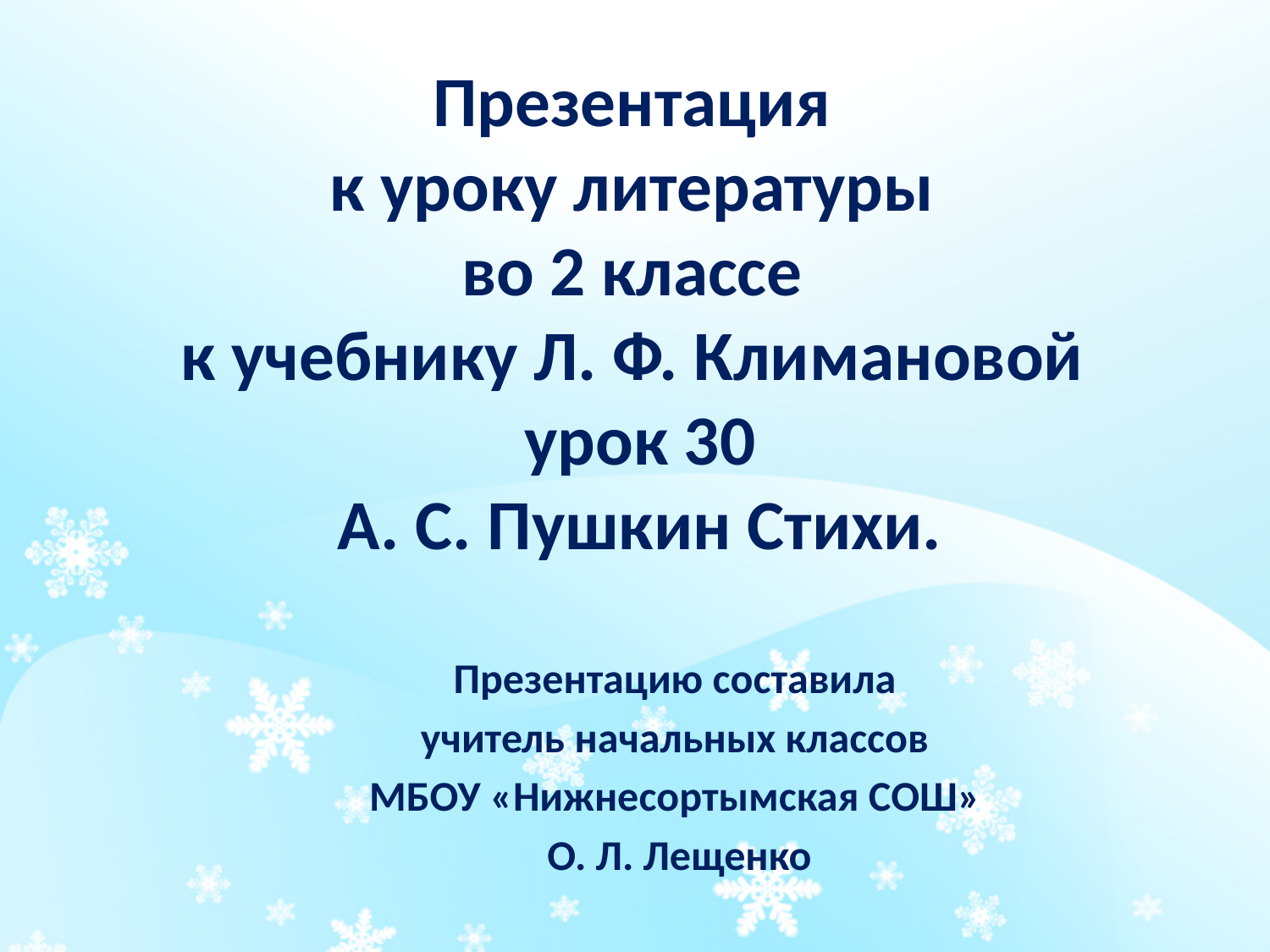

Презентация
к уроку литературы
во 2 классе
к учебнику Л. Ф. Климановой
урок 30
А. С. Пушкин Стихи.
Презентацию составила
учитель начальных классов
МБОУ «Нижнесортымская СОШ»
О. Л. Лещенко